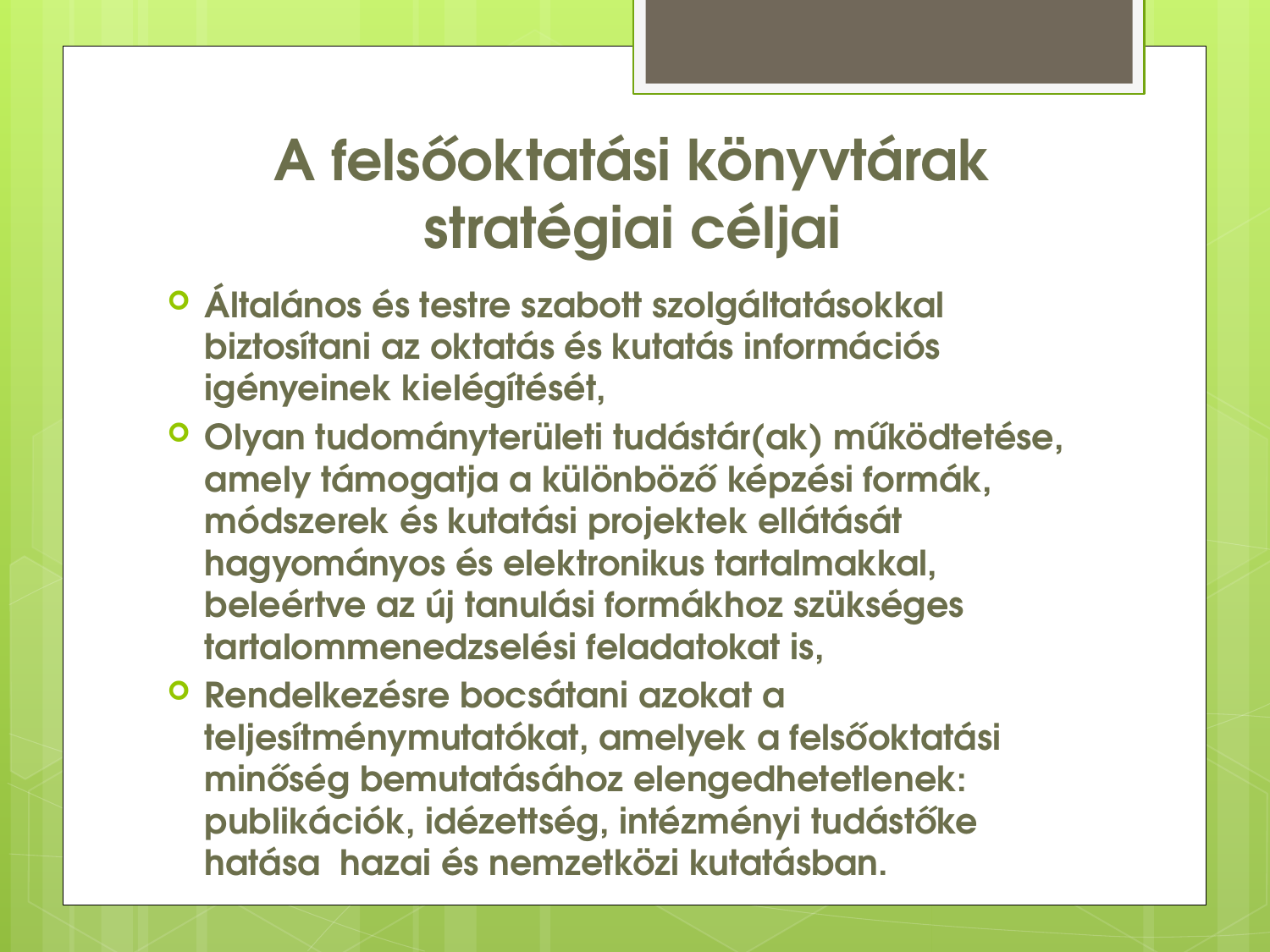

# A felsőoktatási könyvtárak stratégiai céljai
Általános és testre szabott szolgáltatásokkal biztosítani az oktatás és kutatás információs  igényeinek kielégítését,
Olyan tudományterületi tudástár(ak) működtetése, amely támogatja a különböző képzési formák, módszerek és kutatási projektek ellátását hagyományos és elektronikus tartalmakkal, beleértve az új tanulási formákhoz szükséges tartalommenedzselési feladatokat is,
Rendelkezésre bocsátani azokat a teljesítménymutatókat, amelyek a felsőoktatási minőség bemutatásához elengedhetetlenek: publikációk, idézettség, intézményi tudástőke hatása  hazai és nemzetközi kutatásban.